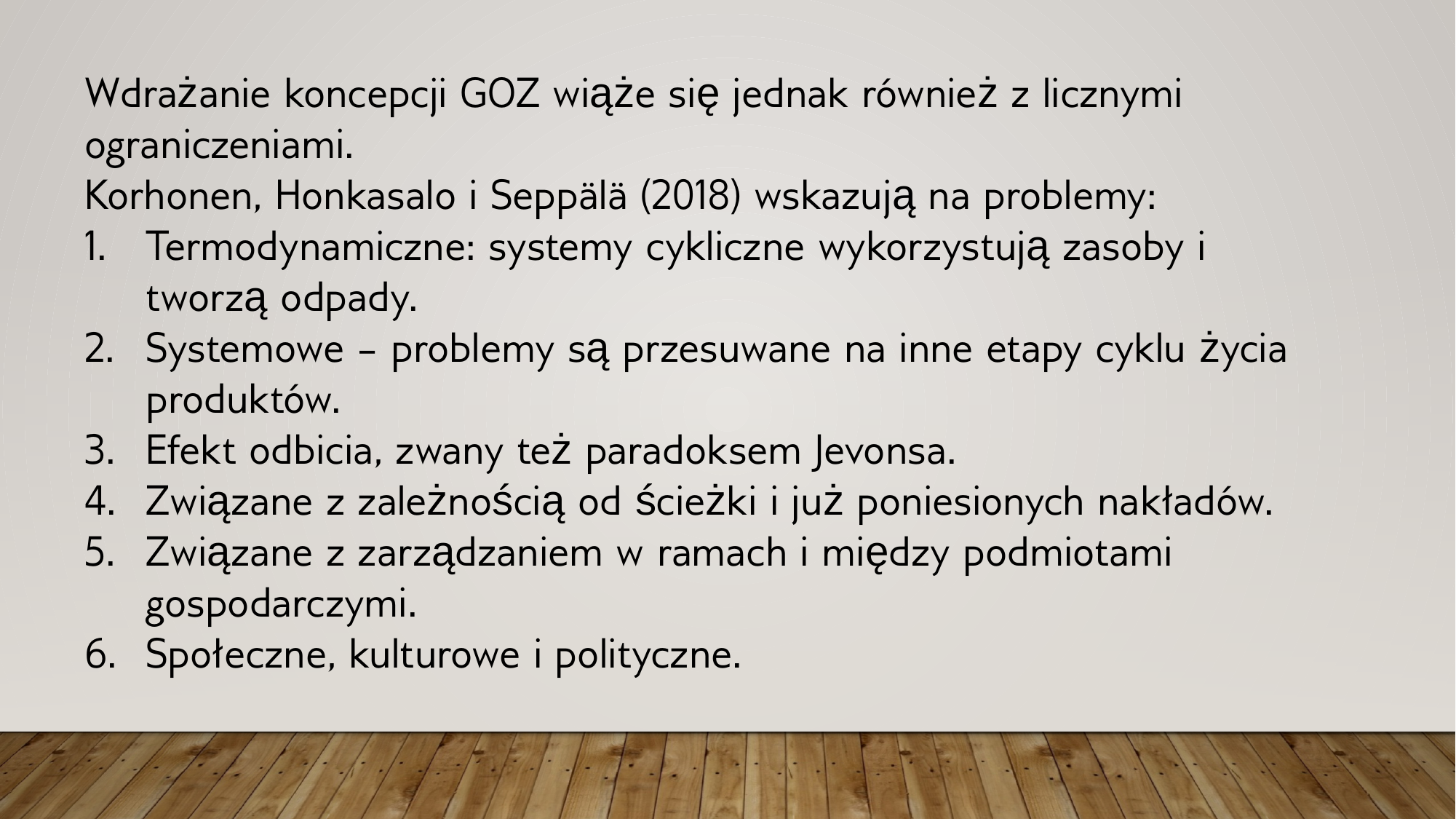

Wdrażanie koncepcji GOZ wiąże się jednak również z licznymi ograniczeniami.
Korhonen, Honkasalo i Seppälä (2018) wskazują na problemy:
Termodynamiczne: systemy cykliczne wykorzystują zasoby i tworzą odpady.
Systemowe – problemy są przesuwane na inne etapy cyklu życia produktów.
Efekt odbicia, zwany też paradoksem Jevonsa.
Związane z zależnością od ścieżki i już poniesionych nakładów.
Związane z zarządzaniem w ramach i między podmiotami gospodarczymi.
Społeczne, kulturowe i polityczne.